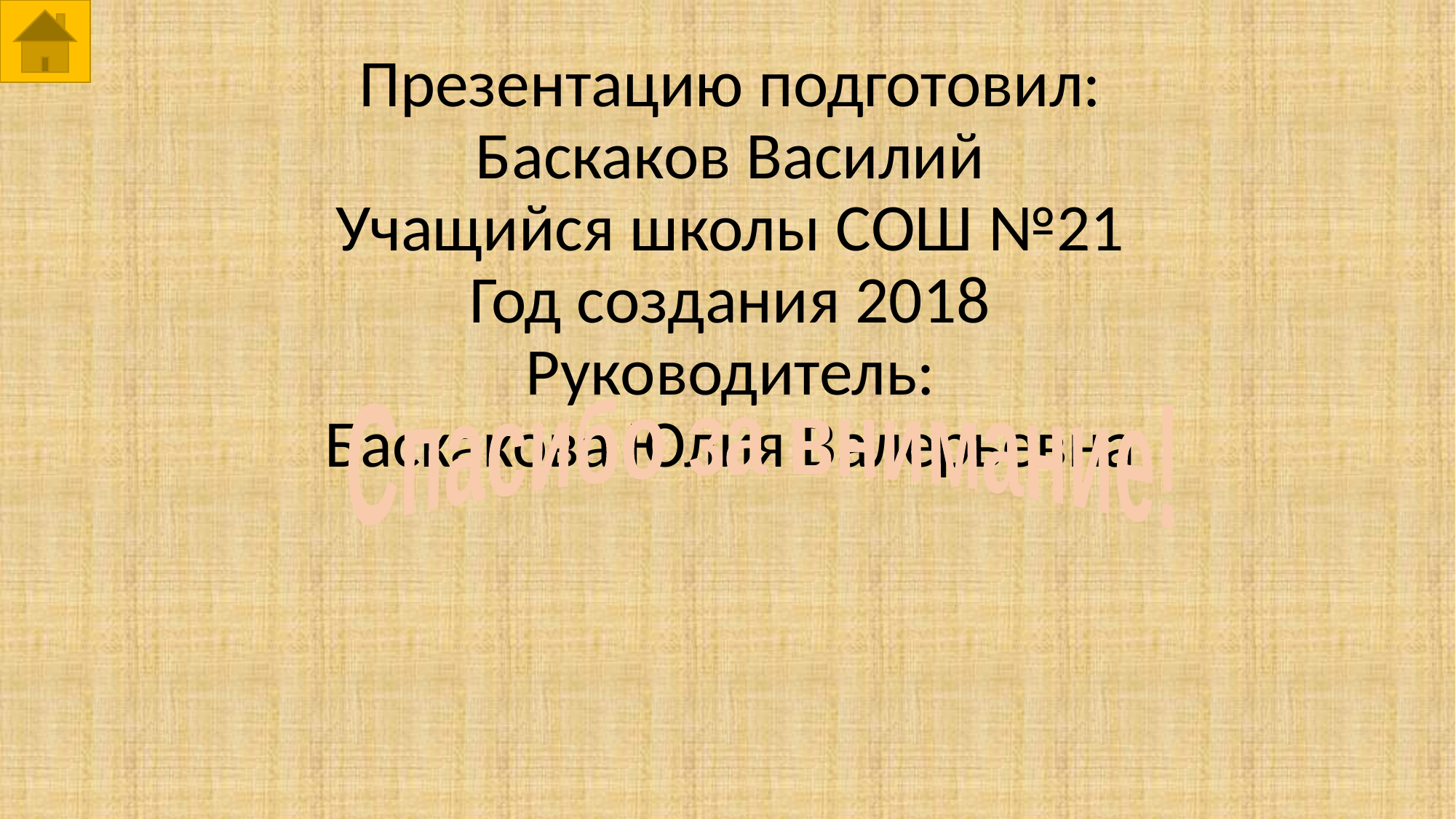

# Презентацию подготовил: Баскаков Василий Учащийся школы СОШ №21 Год создания 2018 Руководитель: Баскакова Юлия Валерьевна
Спасибо за внимание!